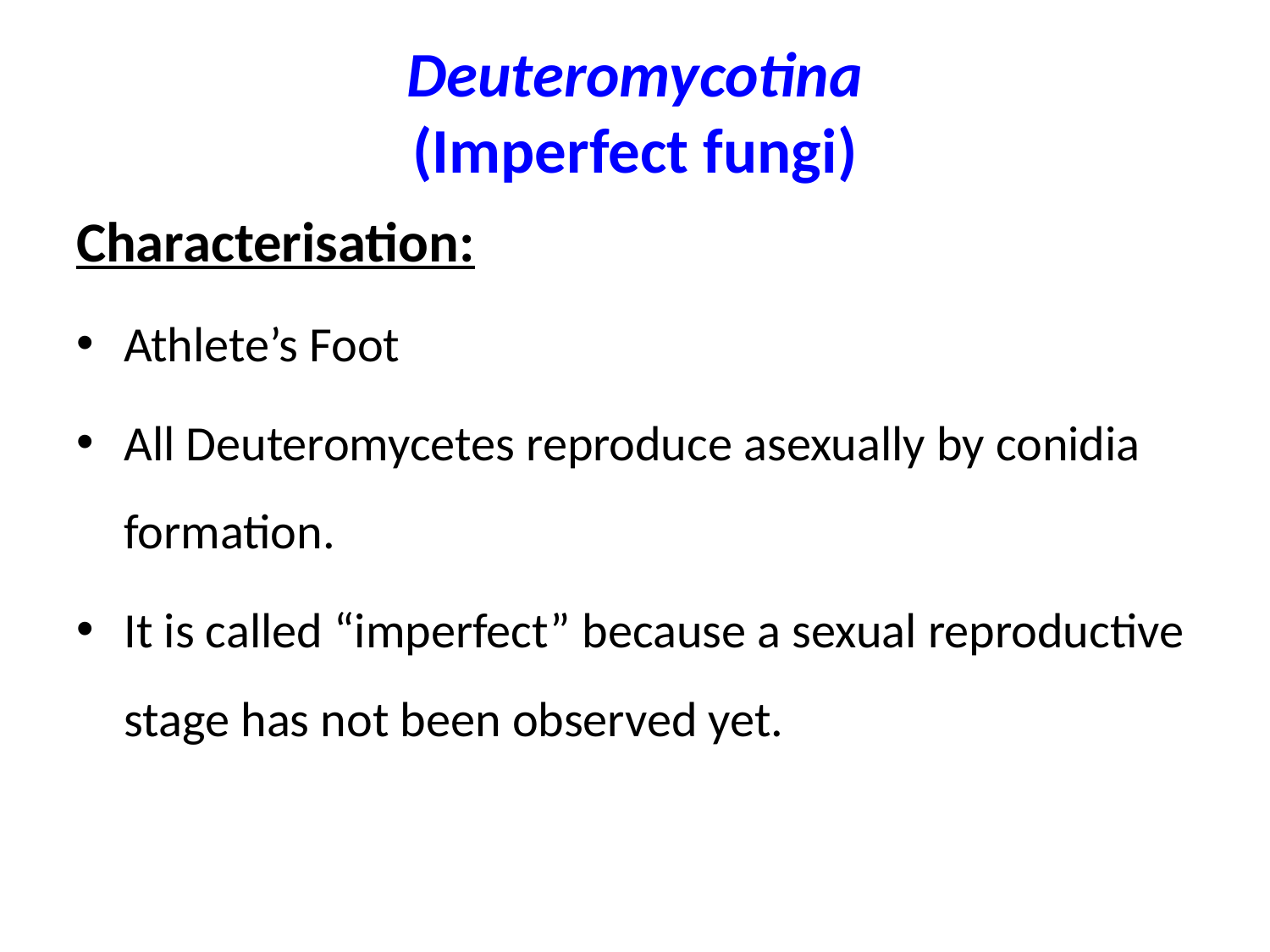

# Deuteromycotina (Imperfect fungi)
Characterisation:
Athlete’s Foot
All Deuteromycetes reproduce asexually by conidia formation.
It is called “imperfect” because a sexual reproductive stage has not been observed yet.